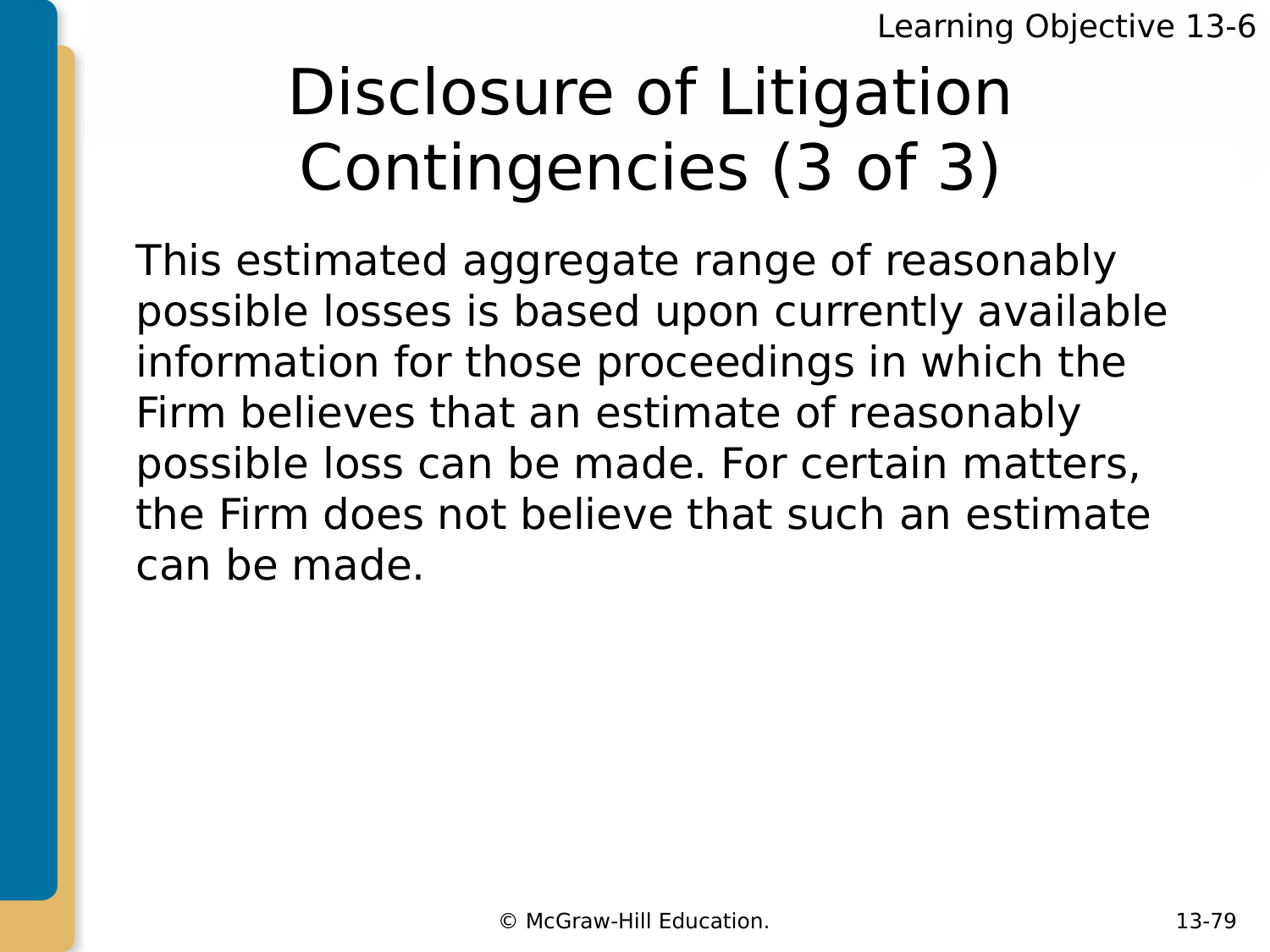

Learning Objective 13-6
# Disclosure of Litigation Contingencies (3 of 3)
This estimated aggregate range of reasonably possible losses is based upon currently available information for those proceedings in which the Firm believes that an estimate of reasonably possible loss can be made. For certain matters, the Firm does not believe that such an estimate can be made.